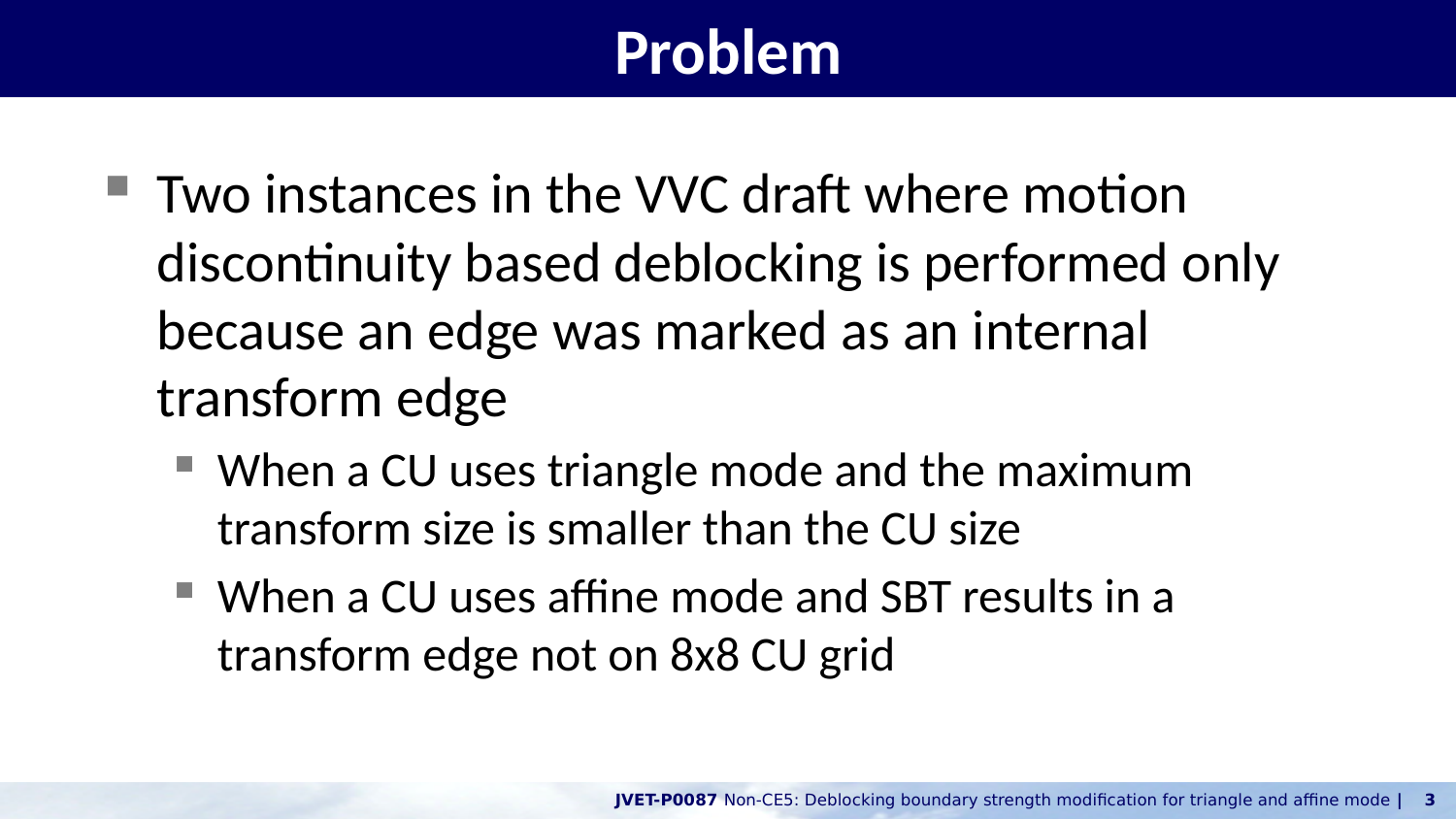

# Problem
Two instances in the VVC draft where motion discontinuity based deblocking is performed only because an edge was marked as an internal transform edge
When a CU uses triangle mode and the maximum transform size is smaller than the CU size
When a CU uses affine mode and SBT results in a transform edge not on 8x8 CU grid